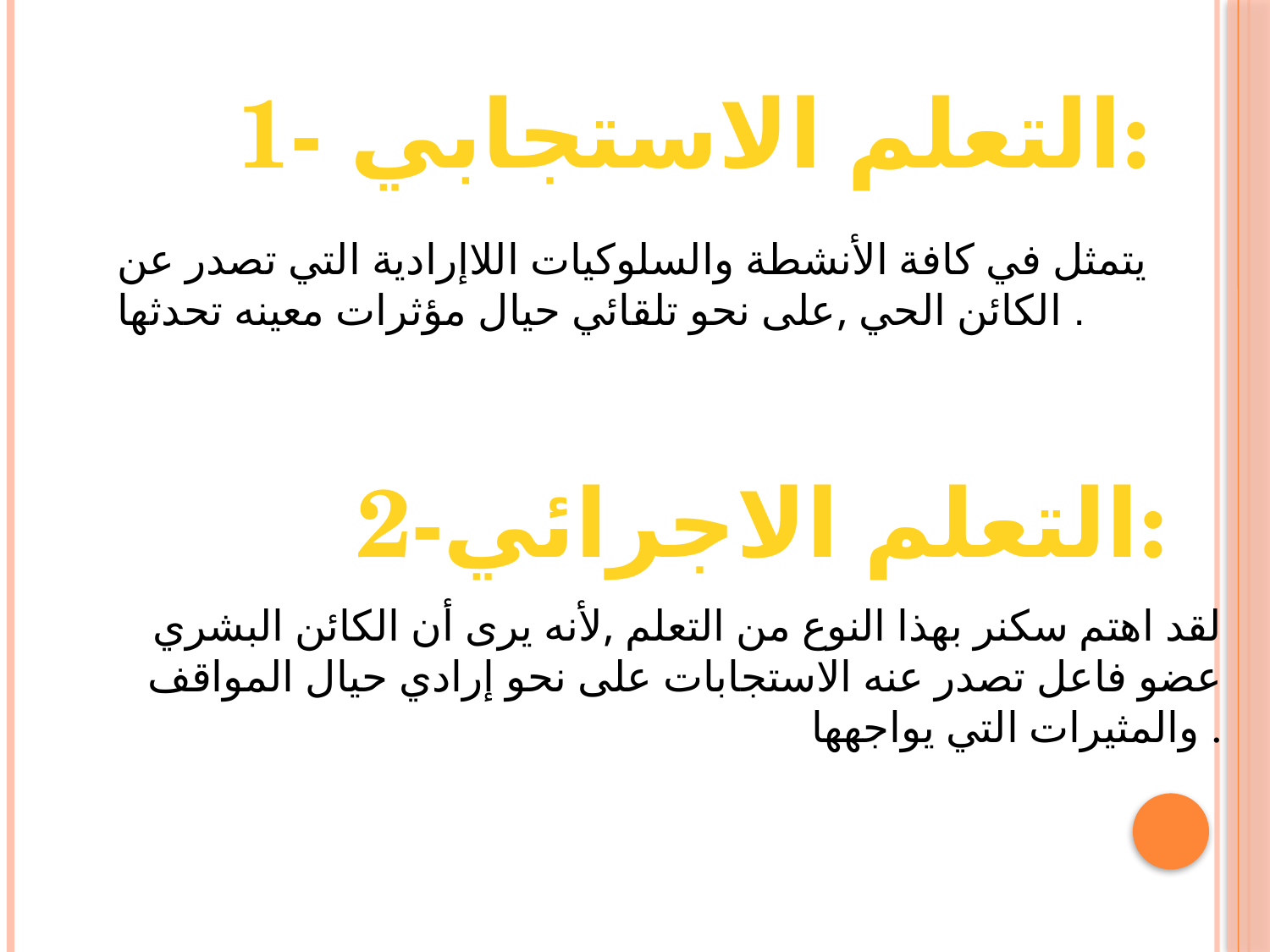

1- التعلم الاستجابي:
يتمثل في كافة الأنشطة والسلوكيات اللاإرادية التي تصدر عن الكائن الحي ,على نحو تلقائي حيال مؤثرات معينه تحدثها .
2-التعلم الاجرائي:
لقد اهتم سكنر بهذا النوع من التعلم ,لأنه يرى أن الكائن البشري عضو فاعل تصدر عنه الاستجابات على نحو إرادي حيال المواقف والمثيرات التي يواجهها .